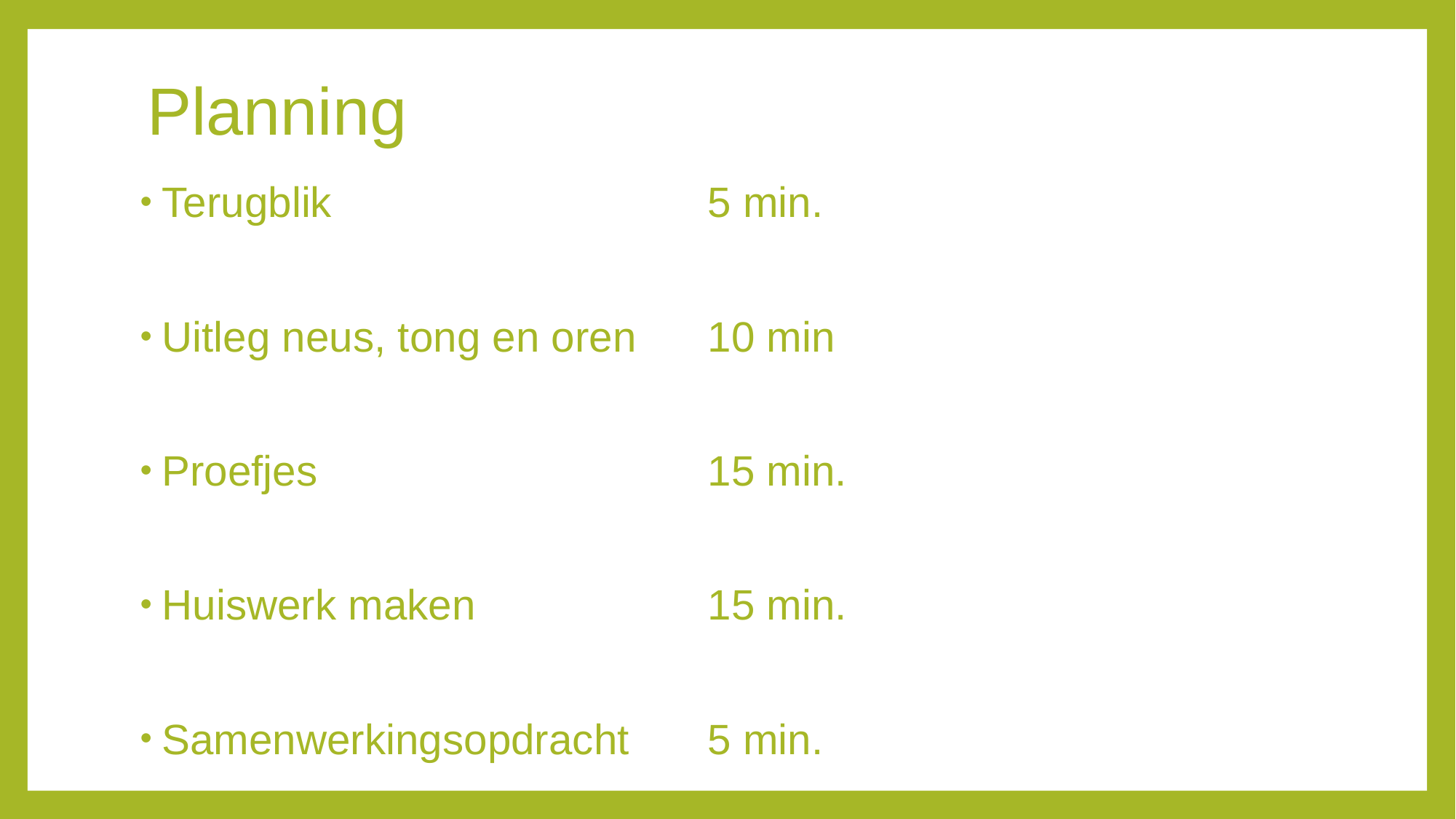

# Planning
Terugblik				5 min.

Uitleg neus, tong en oren	10 min

Proefjes				15 min.

Huiswerk maken			15 min.

Samenwerkingsopdracht	5 min.